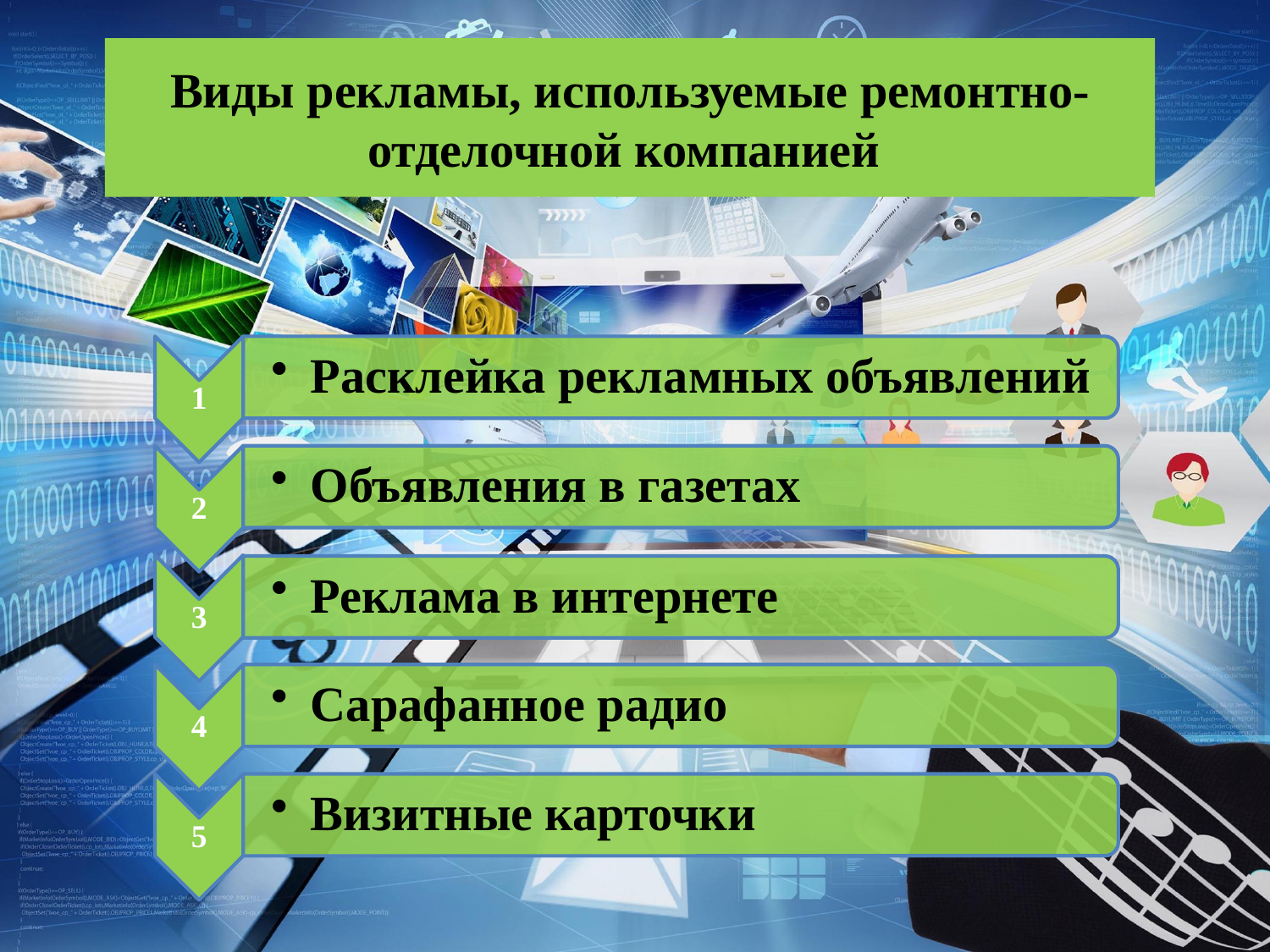

# Виды рекламы, используемые ремонтно-отделочной компанией
1
Расклейка рекламных объявлений
2
Объявления в газетах
3
Реклама в интернете
4
Сарафанное радио
5
Визитные карточки